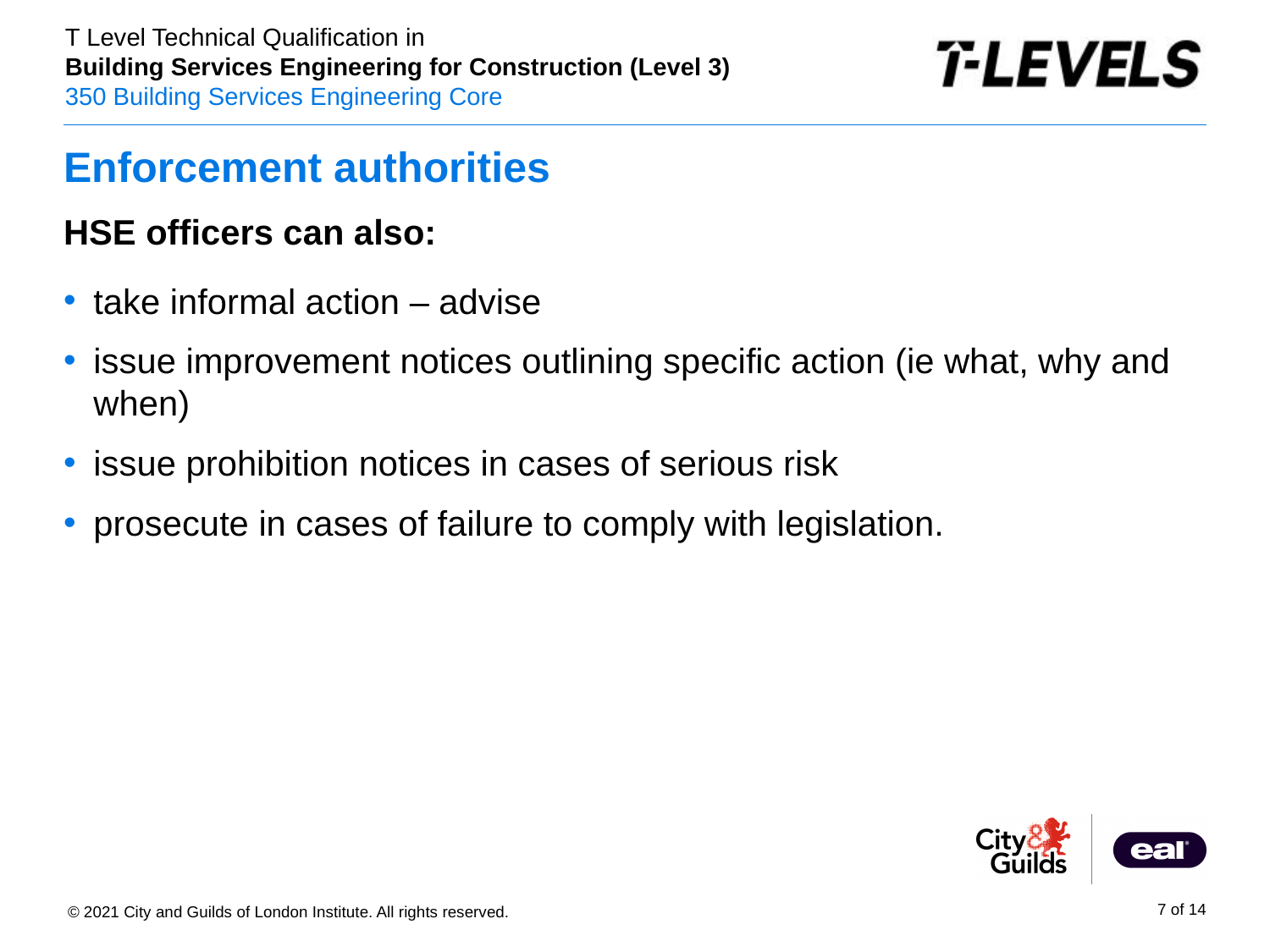

# Enforcement authorities
HSE officers can also:
take informal action – advise
issue improvement notices outlining specific action (ie what, why and when)
issue prohibition notices in cases of serious risk
prosecute in cases of failure to comply with legislation.